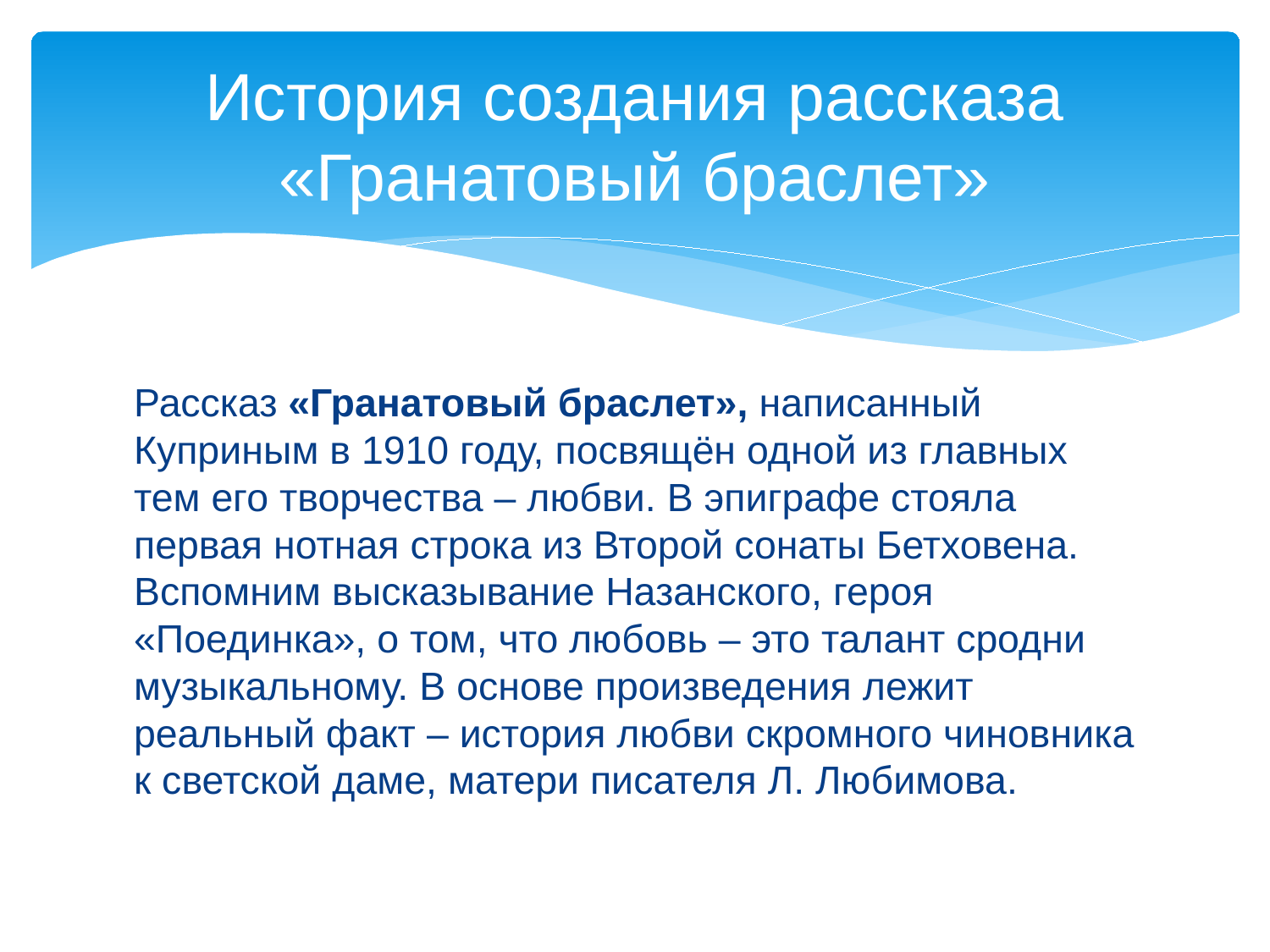

# История создания рассказа «Гранатовый браслет»
Рассказ «Гранатовый браслет», написанный Куприным в 1910 году, посвящён одной из главных тем его творчества – любви. В эпиграфе стояла первая нотная строка из Второй сонаты Бетховена. Вспомним высказывание Назанского, героя «Поединка», о том, что любовь – это талант сродни музыкальному. В основе произведения лежит реальный факт – история любви скромного чиновника к светской даме, матери писателя Л. Любимова.